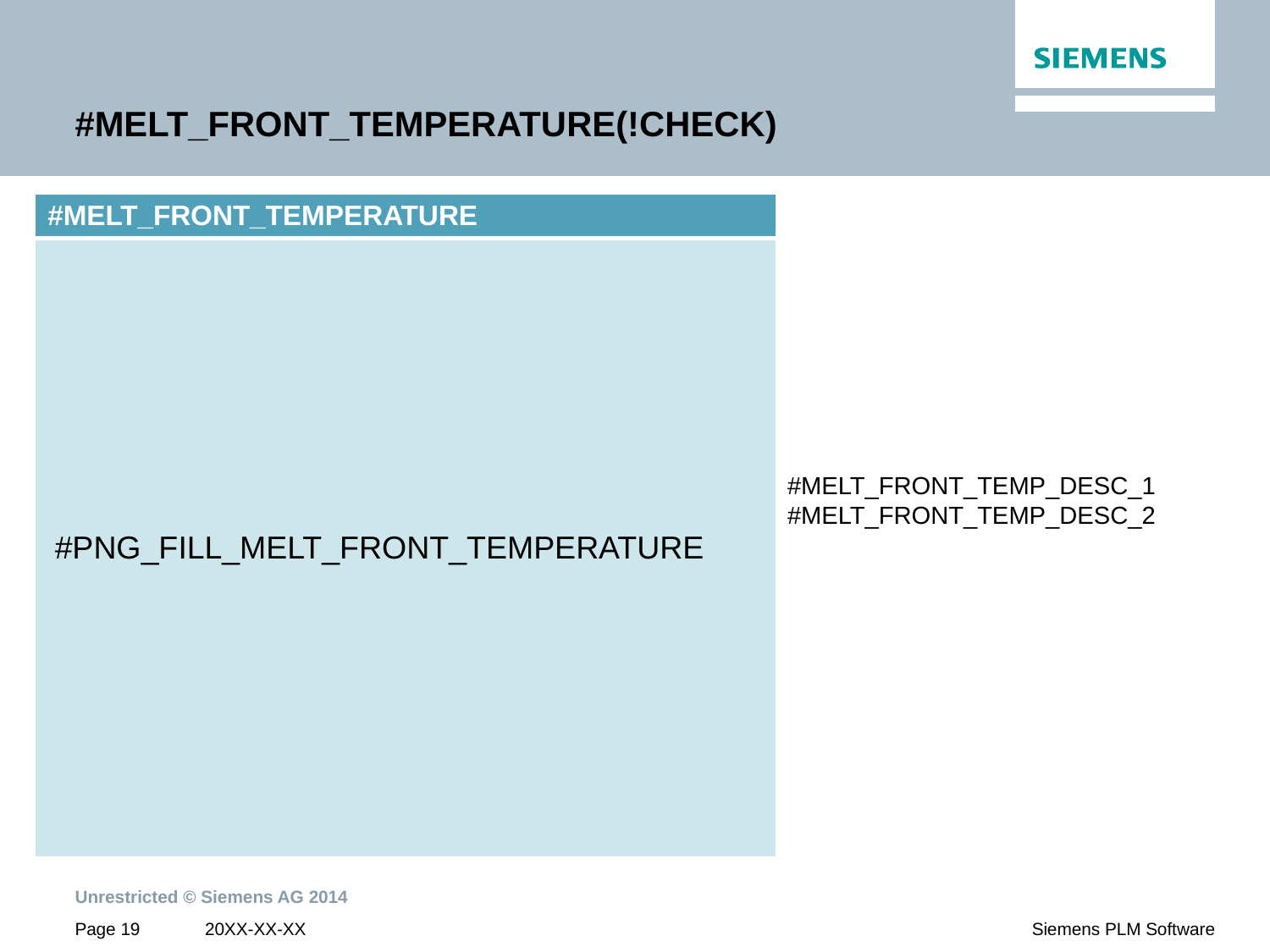

# #MELT_FRONT_TEMPERATURE(!CHECK)
| #MELT\_FRONT\_TEMPERATURE |
| --- |
|  |
#PNG_FILL_MELT_FRONT_TEMPERATURE
#MELT_FRONT_TEMP_DESC_1
#MELT_FRONT_TEMP_DESC_2